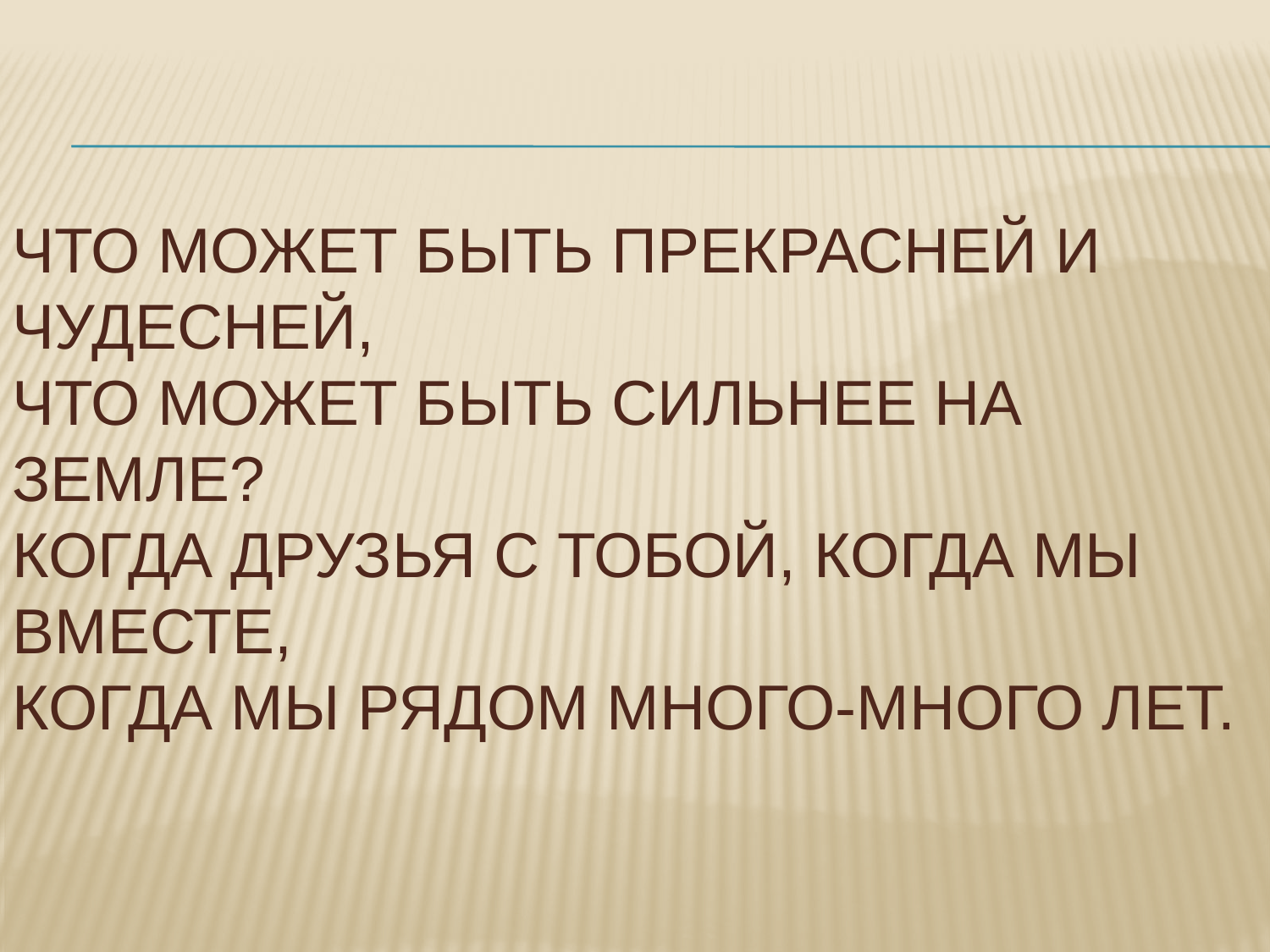

# Что может быть прекрасней и чудесней, Что может быть сильнее на земле? Когда друзья с тобой, когда мы вместе, Когда мы рядом много-много лет.